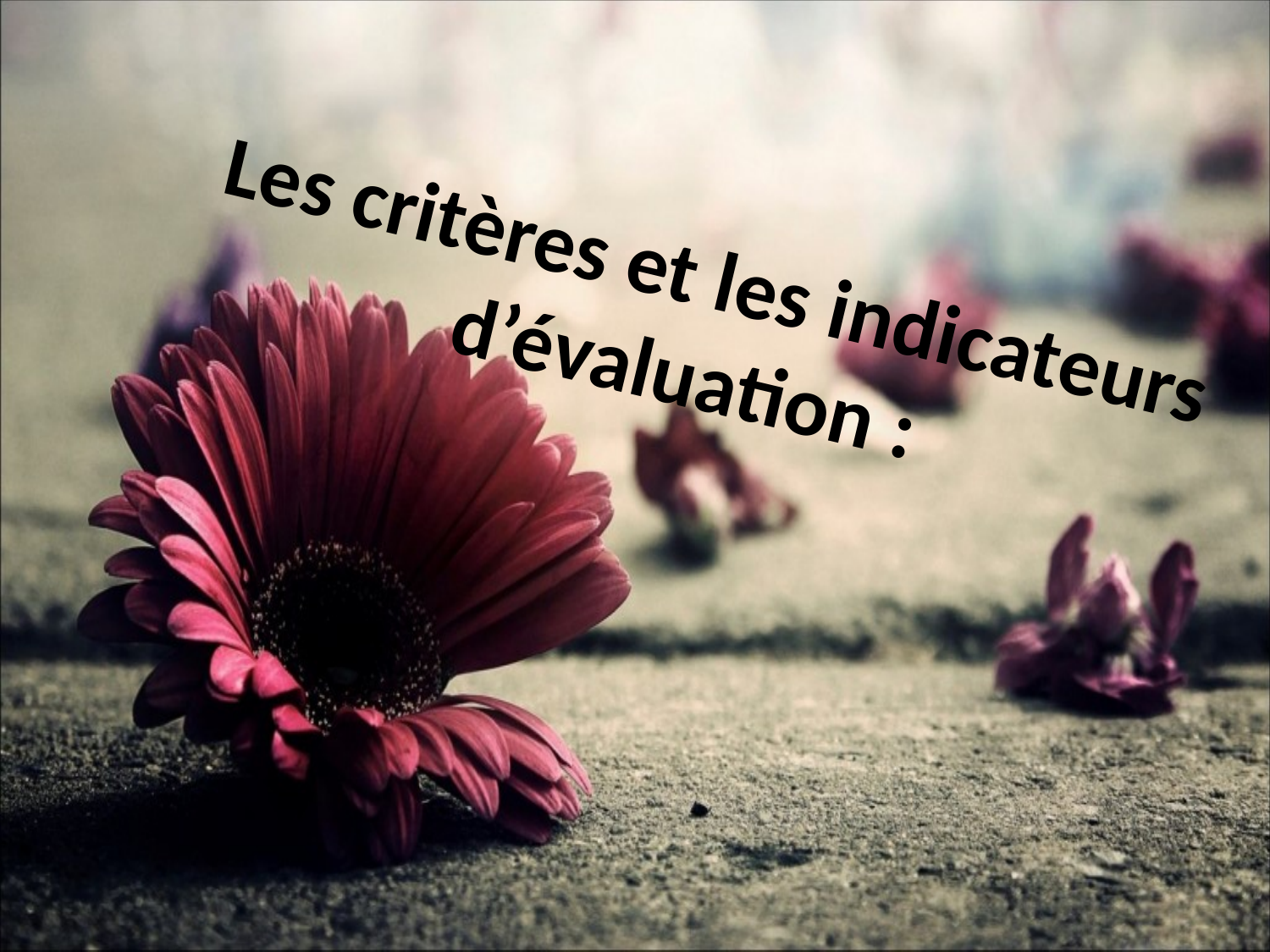

# Les critères et les indicateurs d’évaluation :